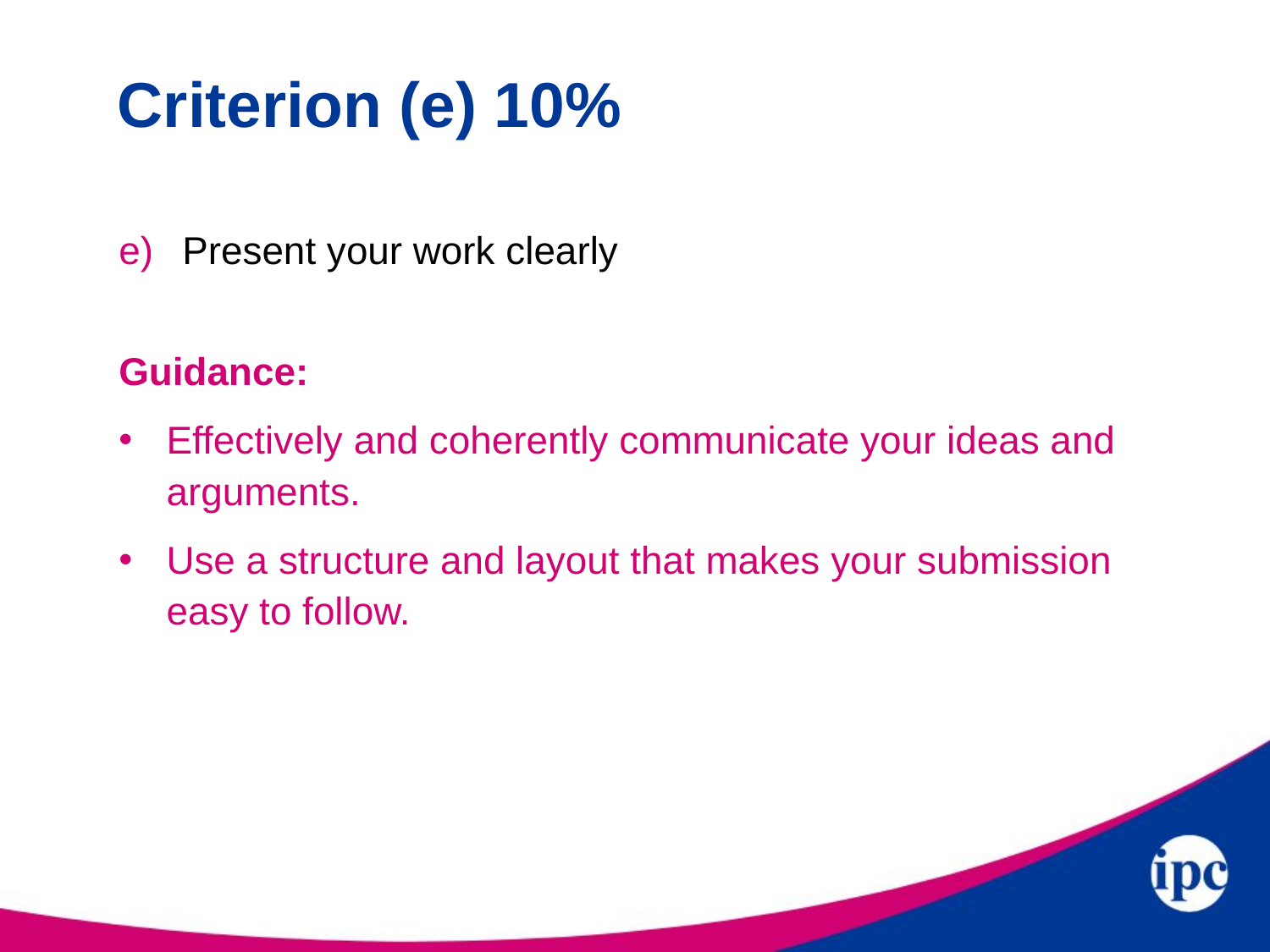

# Criterion (e) 10%
Present your work clearly

Guidance:
Effectively and coherently communicate your ideas and arguments.
Use a structure and layout that makes your submission easy to follow.